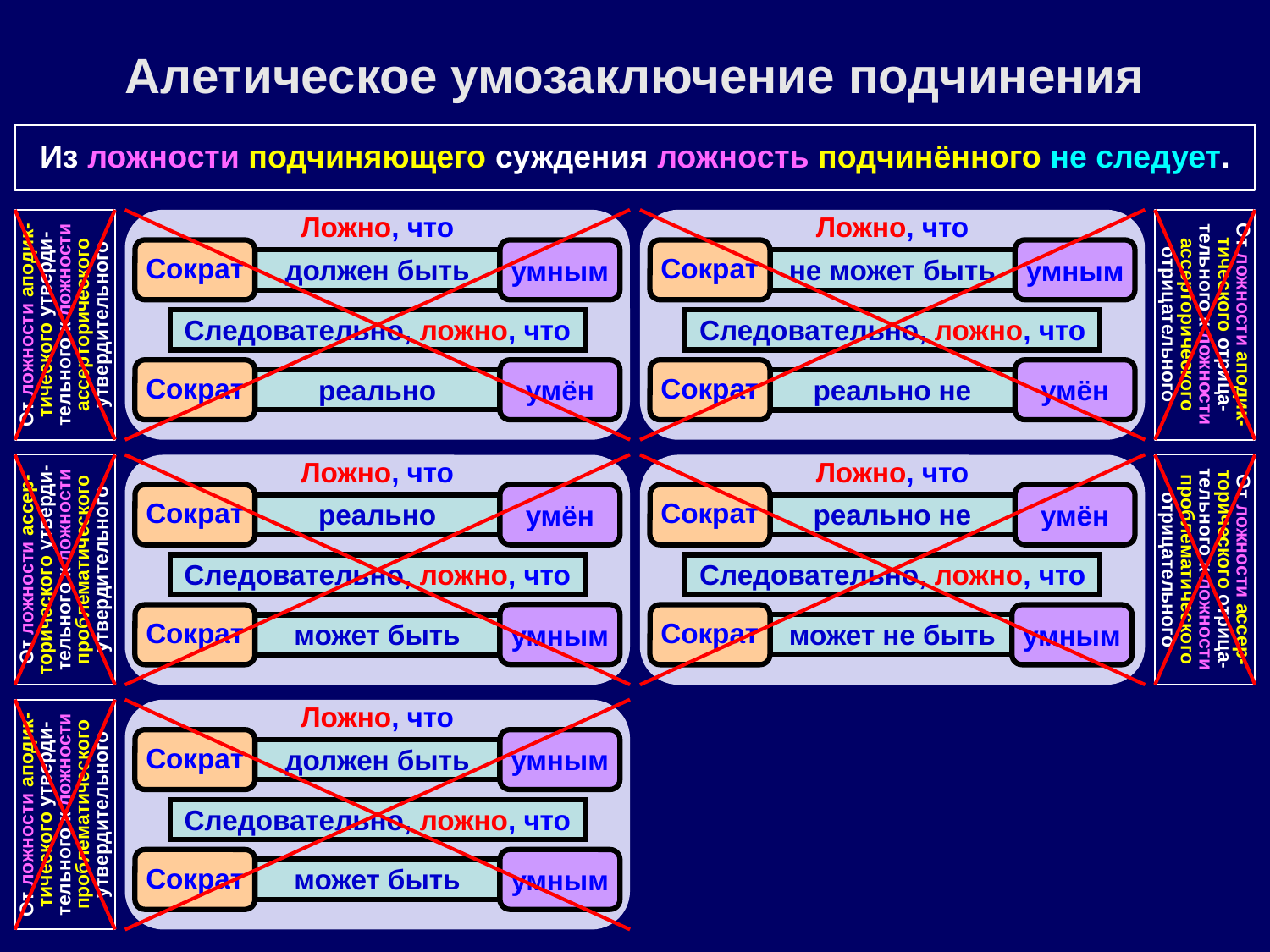

Алетическое умозаключение подчинения
Из ложности подчиняющего суждения ложность подчинённого не следует.
Ложно, что
Ложно, что
Сократ
умным
Сократ
умным
должен быть
не может быть
От ложности аподик-тического утверди-тельного к ложности ассерторического утвердительного
От ложности аподик-тического отрица-тельного к ложности ассерторического отрицательного
Следовательно, ложно, что
Следовательно, ложно, что
Сократ
умён
Сократ
умён
реально
реально не
Ложно, что
Ложно, что
Сократ
умён
Сократ
умён
реально
реально не
От ложности ассер-торического утверди-тельного к ложности проблематического утвердительного
От ложности ассер-торического отрица-тельного к ложности проблематического отрицательного
Следовательно, ложно, что
Следовательно, ложно, что
умным
Сократ
умным
Сократ
может не быть
может быть
Ложно, что
Сократ
умным
должен быть
От ложности аподик-тического утверди-тельного к ложности проблематического утвердительного
Следовательно, ложно, что
Сократ
умным
может быть